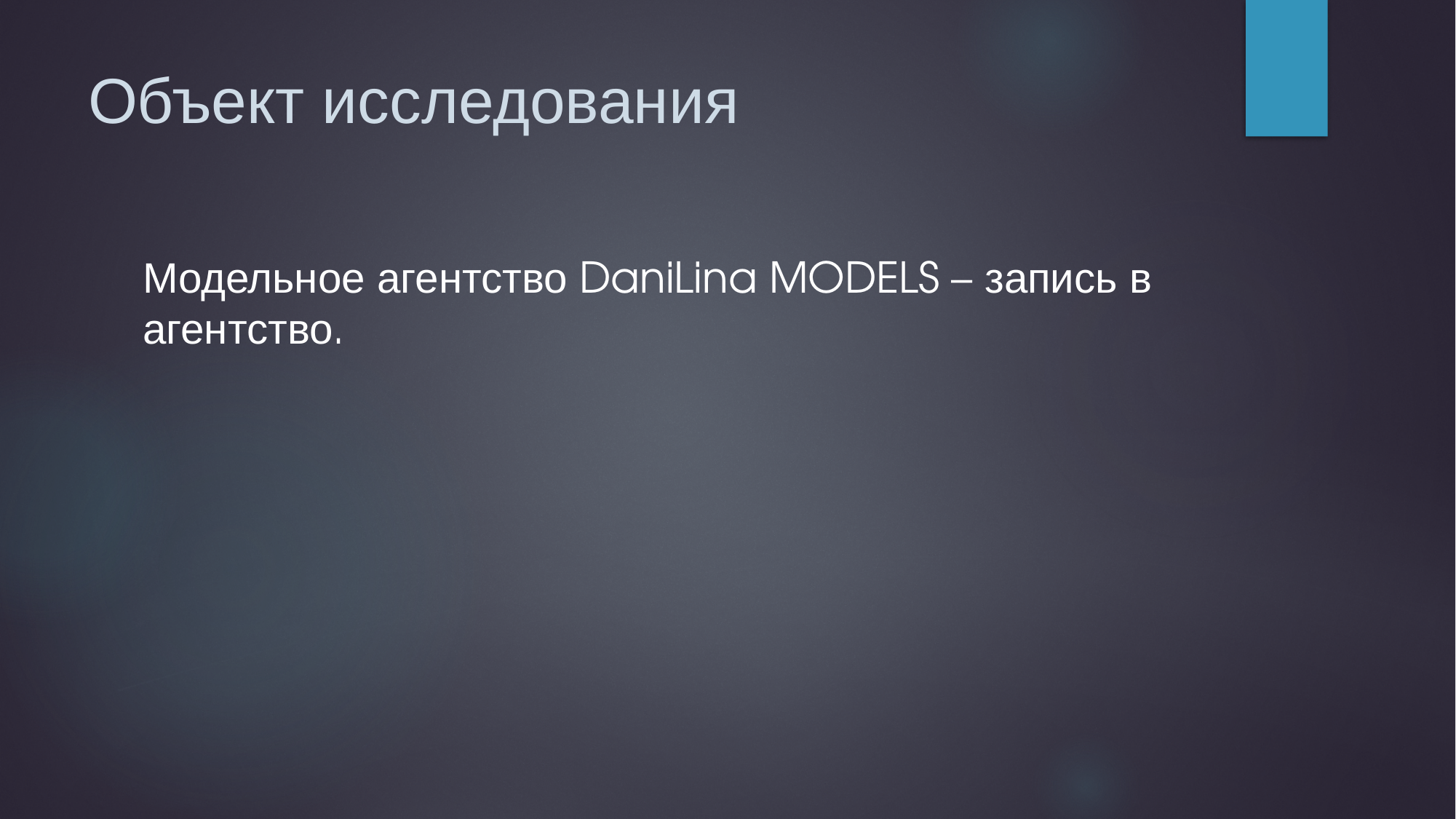

# Объект исследования
Модельное агентство DaniLina MODELS – запись в агентство.